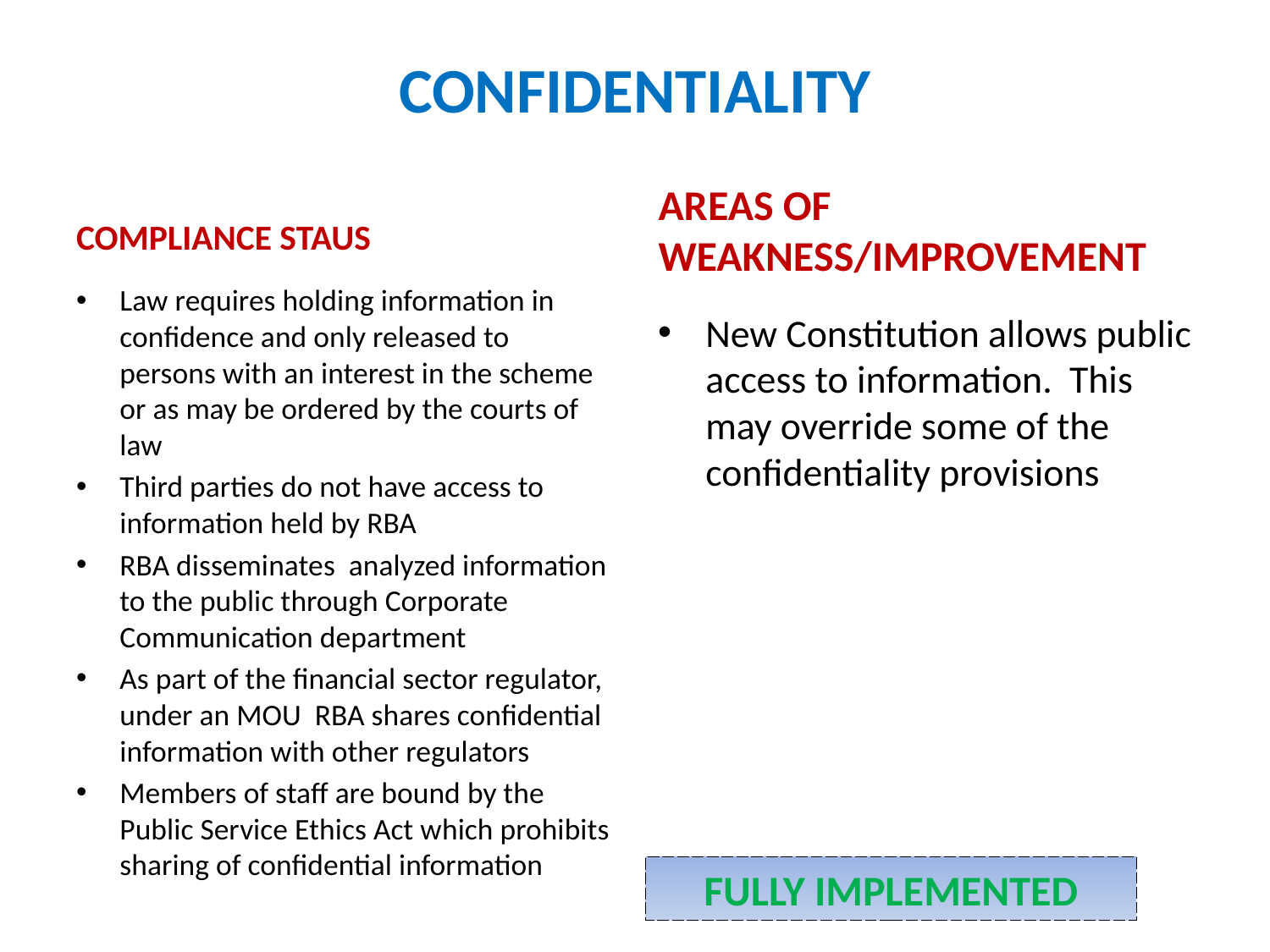

# CONFIDENTIALITY

COMPLIANCE STAUS

AREAS OF WEAKNESS/IMPROVEMENT
Law requires holding information in confidence and only released to persons with an interest in the scheme or as may be ordered by the courts of law
Third parties do not have access to information held by RBA
RBA disseminates  analyzed information to the public through Corporate Communication department
As part of the financial sector regulator, under an MOU  RBA shares confidential information with other regulators
Members of staff are bound by the Public Service Ethics Act which prohibits sharing of confidential information

New Constitution allows public access to information.  This may override some of the confidentiality provisions
FULLY IMPLEMENTED